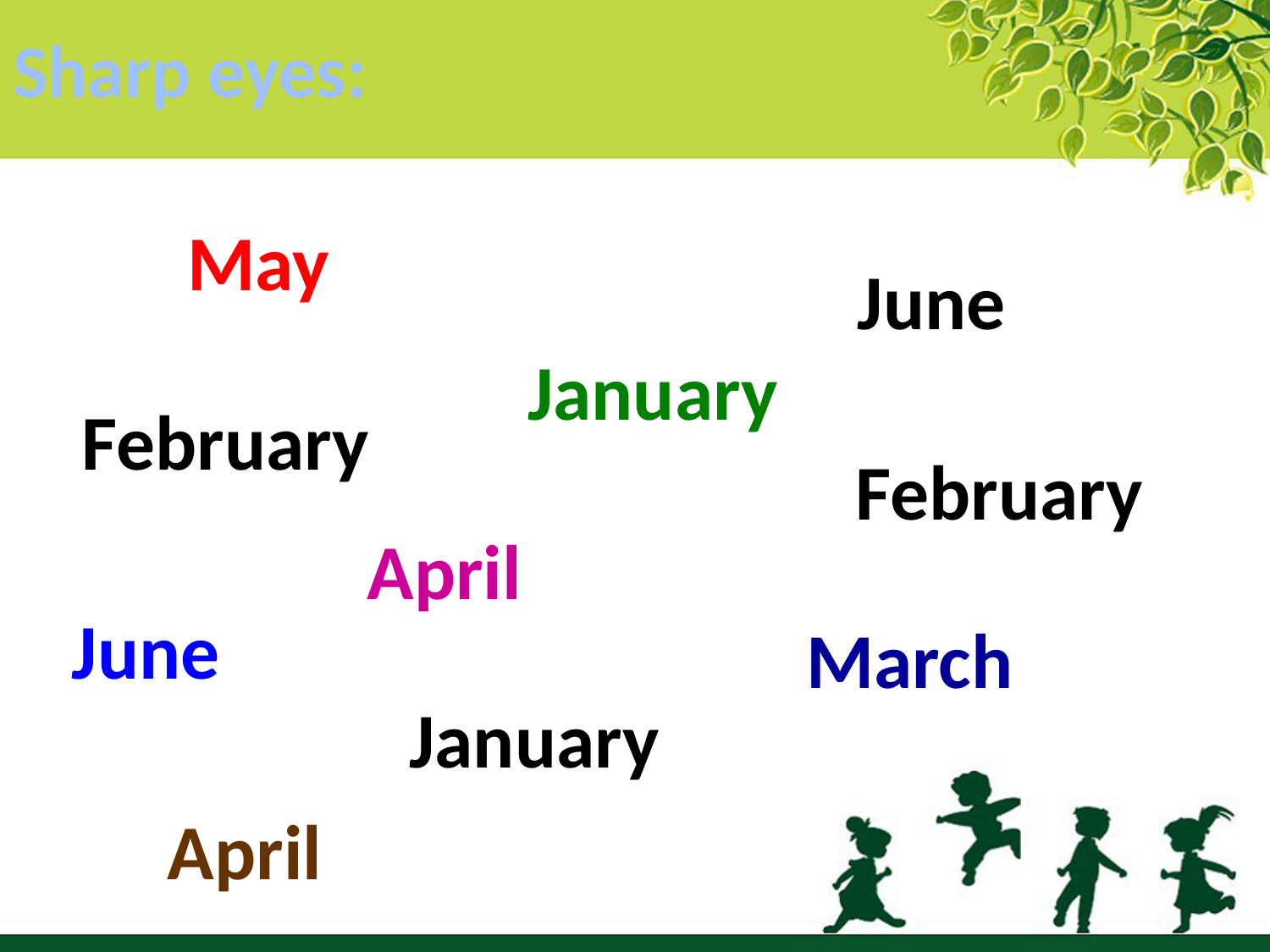

# Sharp eyes:
May

June
January
February
February
April
June
March

January
April